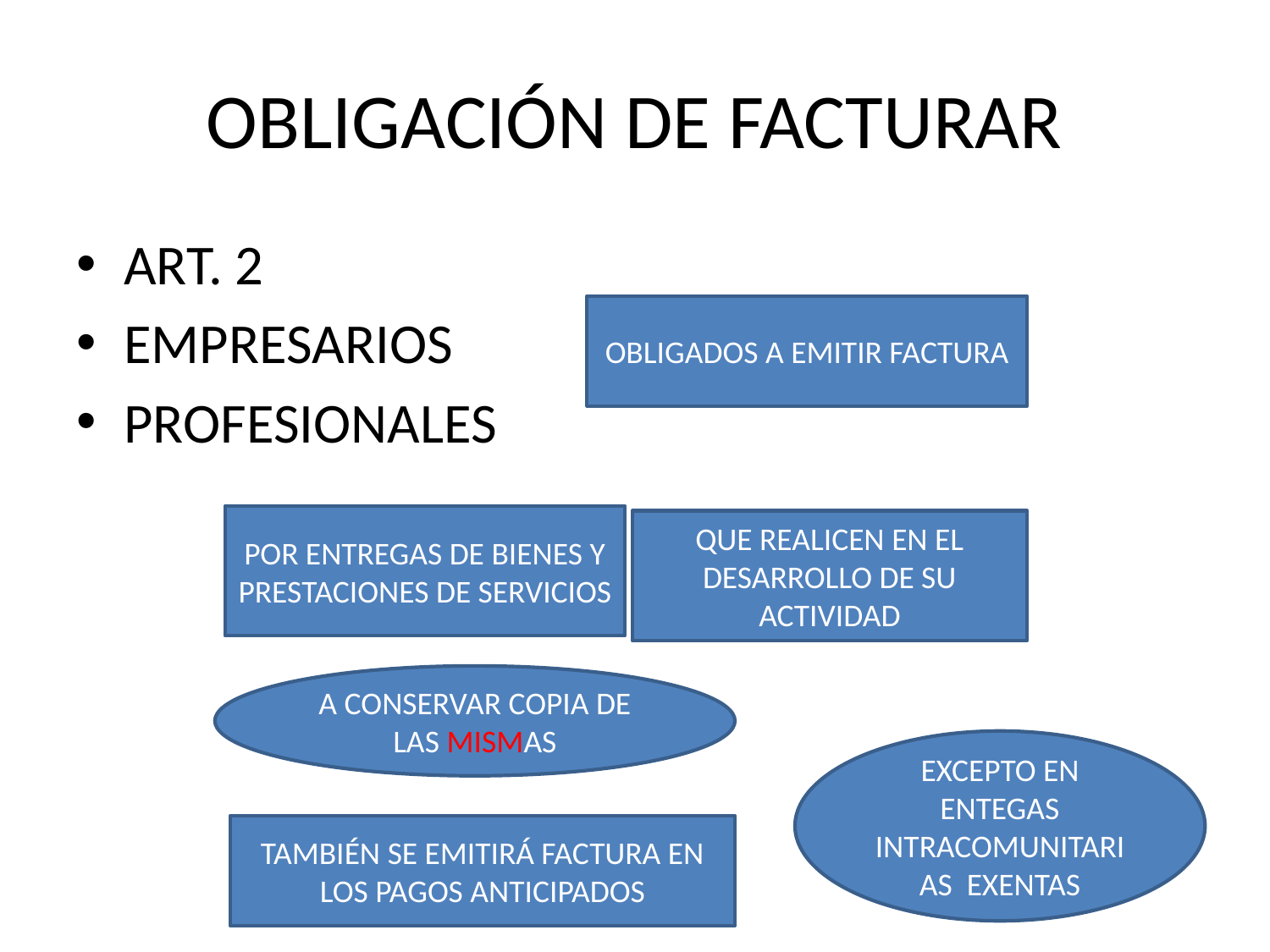

# OBLIGACIÓN DE FACTURAR
ART. 2
EMPRESARIOS
PROFESIONALES
OBLIGADOS A EMITIR FACTURA
POR ENTREGAS DE BIENES Y PRESTACIONES DE SERVICIOS
QUE REALICEN EN EL DESARROLLO DE SU ACTIVIDAD
A CONSERVAR COPIA DE LAS MISMAS
EXCEPTO EN ENTEGAS INTRACOMUNITARIAS  EXENTAS
TAMBIÉN SE EMITIRÁ FACTURA EN LOS PAGOS ANTICIPADOS